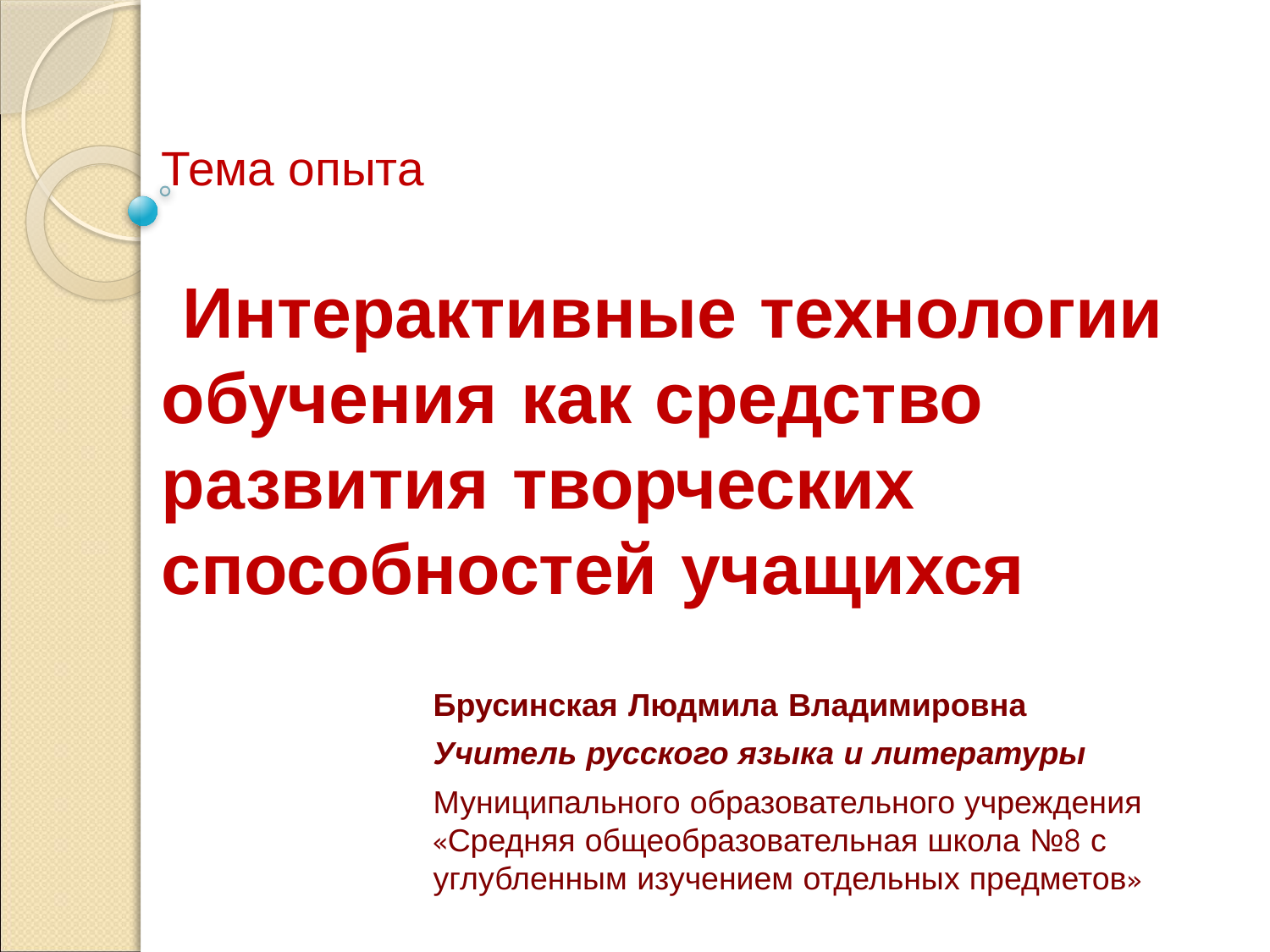

# Тема опыта Интерактивные технологии обучения как средство развития творческих способностей учащихся
Брусинская Людмила Владимировна
Учитель русского языка и литературы
Муниципального образовательного учреждения «Средняя общеобразовательная школа №8 с углубленным изучением отдельных предметов»